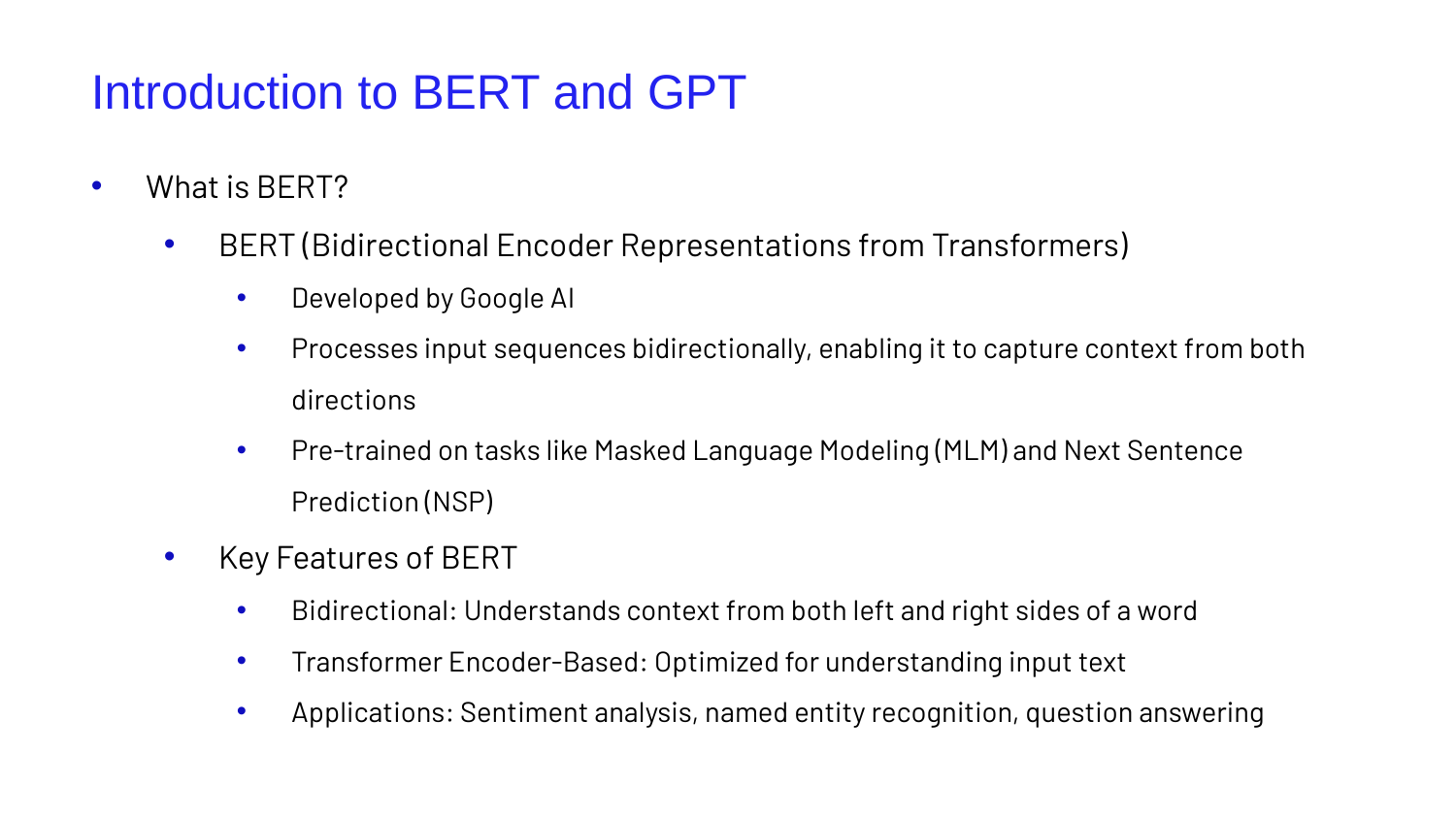

Introduction to BERT and GPT
What is BERT?
BERT (Bidirectional Encoder Representations from Transformers)
Developed by Google AI
Processes input sequences bidirectionally, enabling it to capture context from both directions
Pre-trained on tasks like Masked Language Modeling (MLM) and Next Sentence Prediction (NSP)
Key Features of BERT
Bidirectional: Understands context from both left and right sides of a word
Transformer Encoder-Based: Optimized for understanding input text
Applications: Sentiment analysis, named entity recognition, question answering